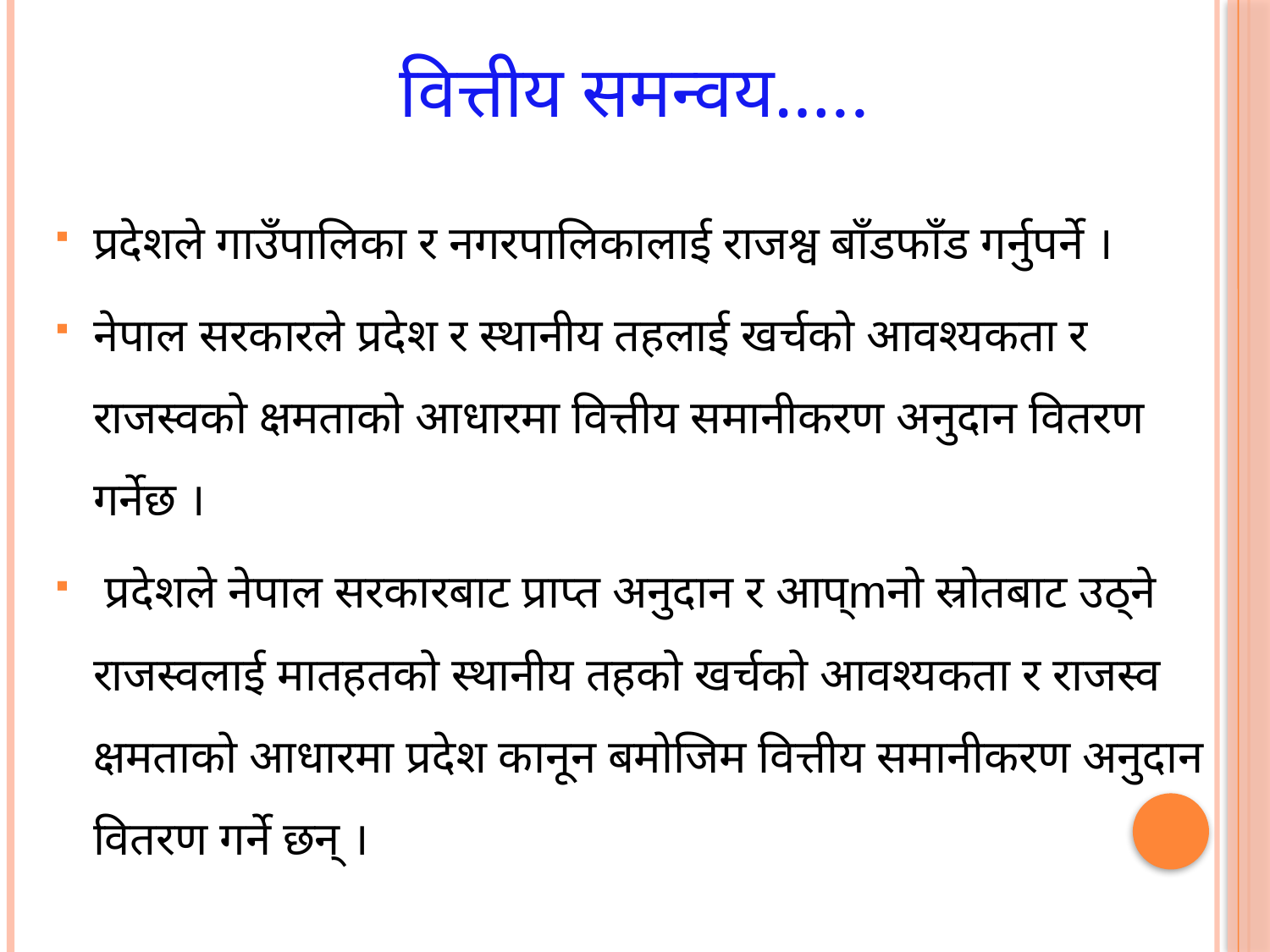

# वित्तीय समन्वय…..
प्रदेशले गाउँपालिका र नगरपालिकालाई राजश्व बाँडफाँड गर्नुपर्ने ।
नेपाल सरकारले प्रदेश र स्थानीय तहलाई खर्चको आवश्यकता र राजस्वको क्षमताको आधारमा वित्तीय समानीकरण अनुदान वितरण गर्नेछ ।
 प्रदेशले नेपाल सरकारबाट प्राप्त अनुदान र आप्mनो स्रोतबाट उठ्ने राजस्वलाई मातहतको स्थानीय तहको खर्चको आवश्यकता र राजस्व क्षमताको आधारमा प्रदेश कानून बमोजिम वित्तीय समानीकरण अनुदान वितरण गर्ने छन् ।